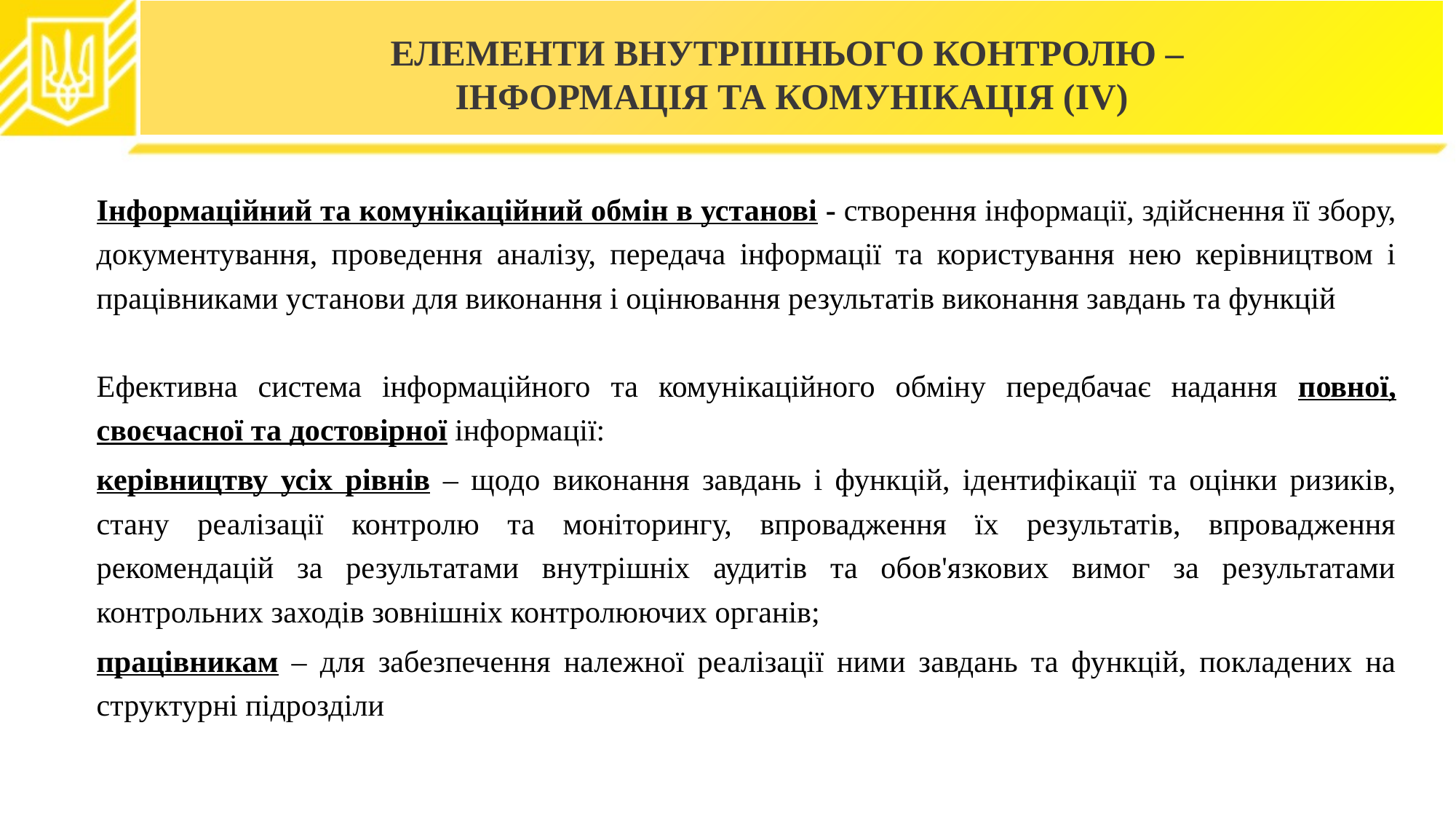

ЕЛЕМЕНТИ ВНУТРІШНЬОГО КОНТРОЛЮ –
ІНФОРМАЦІЯ ТА КОМУНІКАЦІЯ (ІV)
Інформаційний та комунікаційний обмін в установі - створення інформації, здійснення її збору, документування, проведення аналізу, передача інформації та користування нею керівництвом і працівниками установи для виконання і оцінювання результатів виконання завдань та функцій

Ефективна система інформаційного та комунікаційного обміну передбачає надання повної, своєчасної та достовірної інформації:
керівництву усіх рівнів – щодо виконання завдань і функцій, ідентифікації та оцінки ризиків, стану реалізації контролю та моніторингу, впровадження їх результатів, впровадження рекомендацій за результатами внутрішніх аудитів та обов'язкових вимог за результатами контрольних заходів зовнішніх контролюючих органів;
працівникам – для забезпечення належної реалізації ними завдань та функцій, покладених на структурні підрозділи